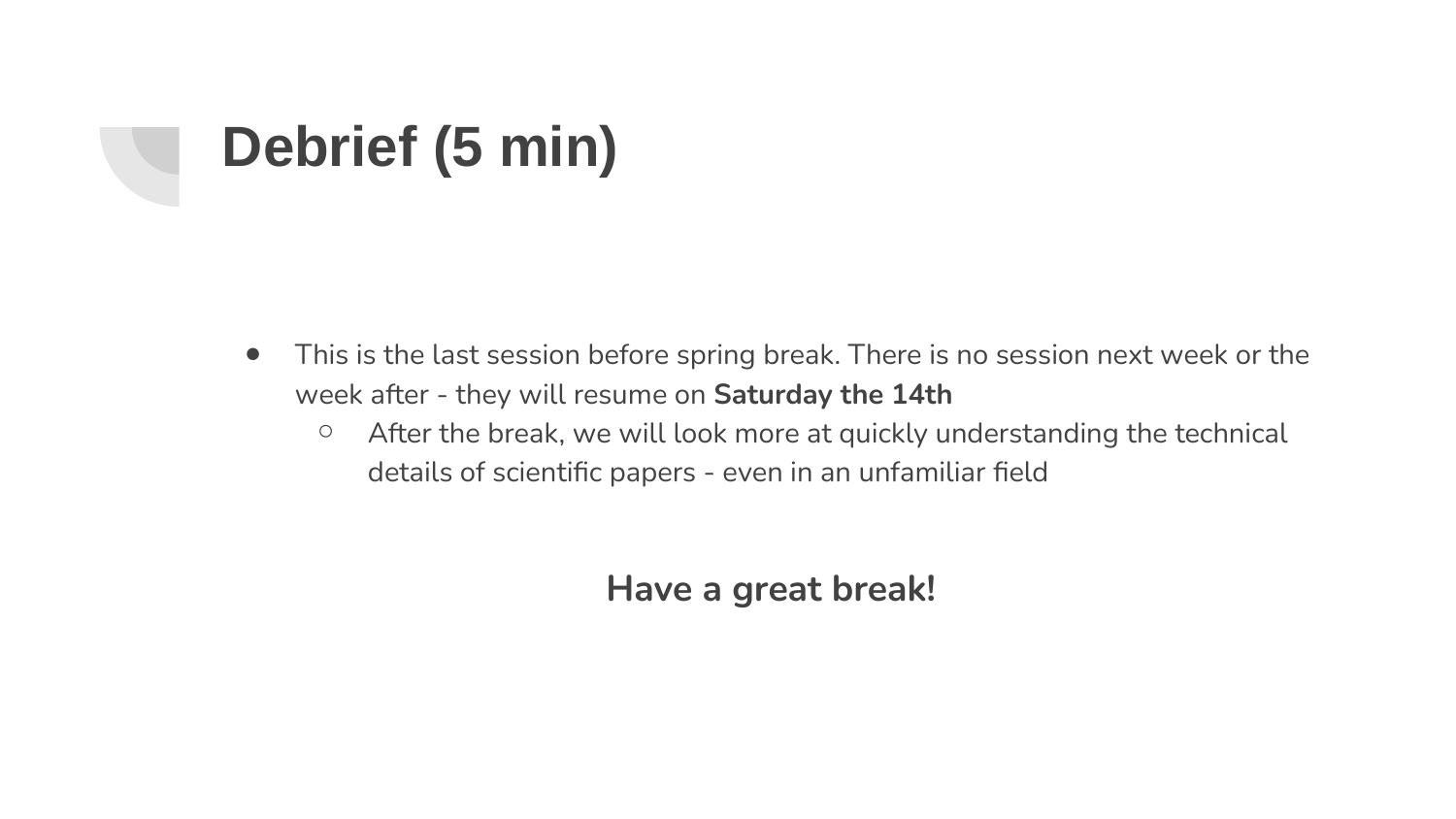

# Debrief (5 min)
This is the last session before spring break. There is no session next week or the week after - they will resume on Saturday the 14th
After the break, we will look more at quickly understanding the technical details of scientific papers - even in an unfamiliar field
  Have a great break!